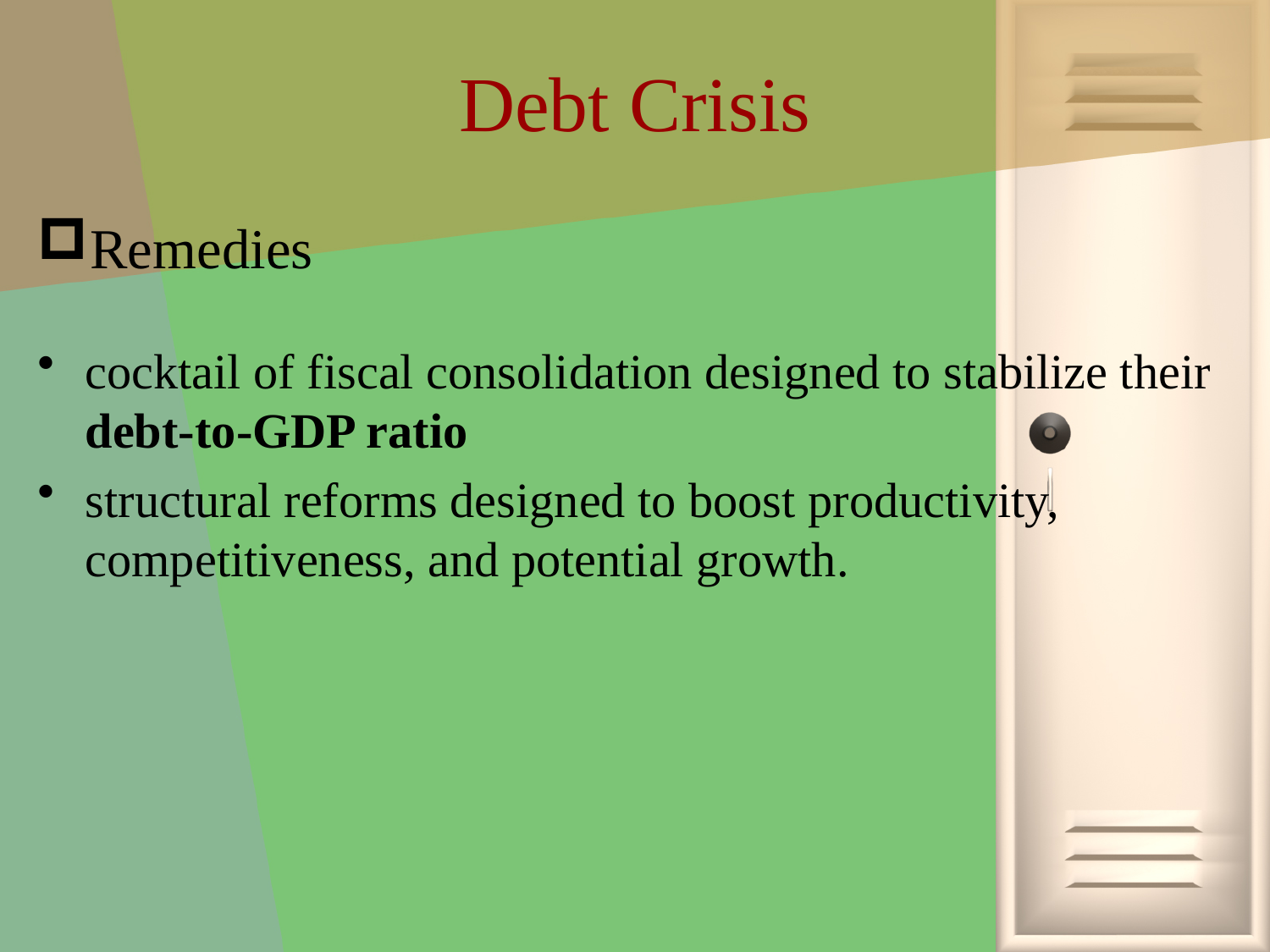

# Debt Crisis
Remedies

cocktail of fiscal consolidation designed to stabilize their debt-to-GDP ratio
structural reforms designed to boost productivity, competitiveness, and potential growth.